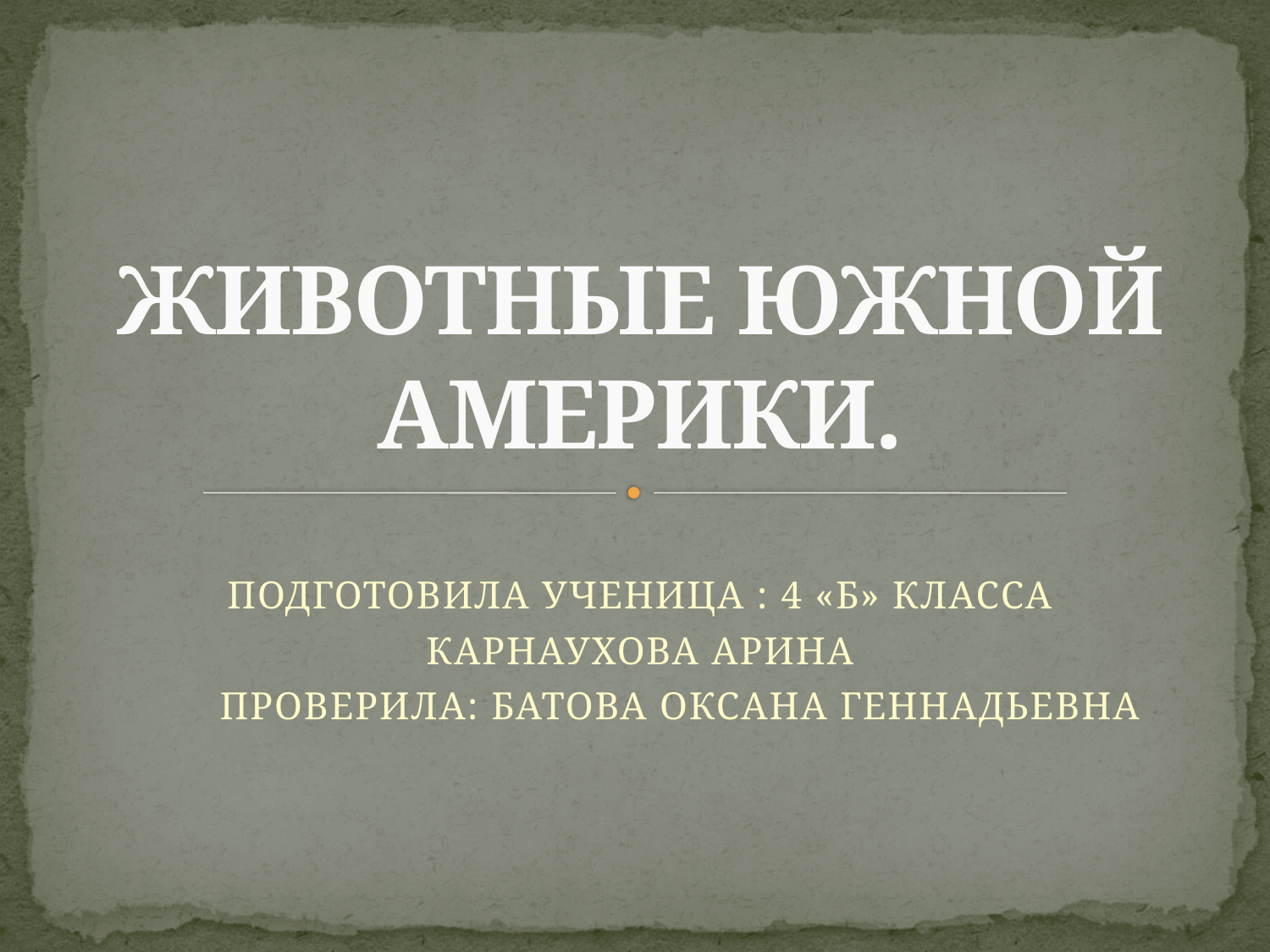

# ЖИВОТНЫЕ ЮЖНОЙ АМЕРИКИ.
ПОДГОТОВИЛА УЧЕНИЦА : 4 «Б» КЛАССА
КАРНАУХОВА АРИНА
       ПРОВЕРИЛА: БАТОВА ОКСАНА ГЕННАДЬЕВНА